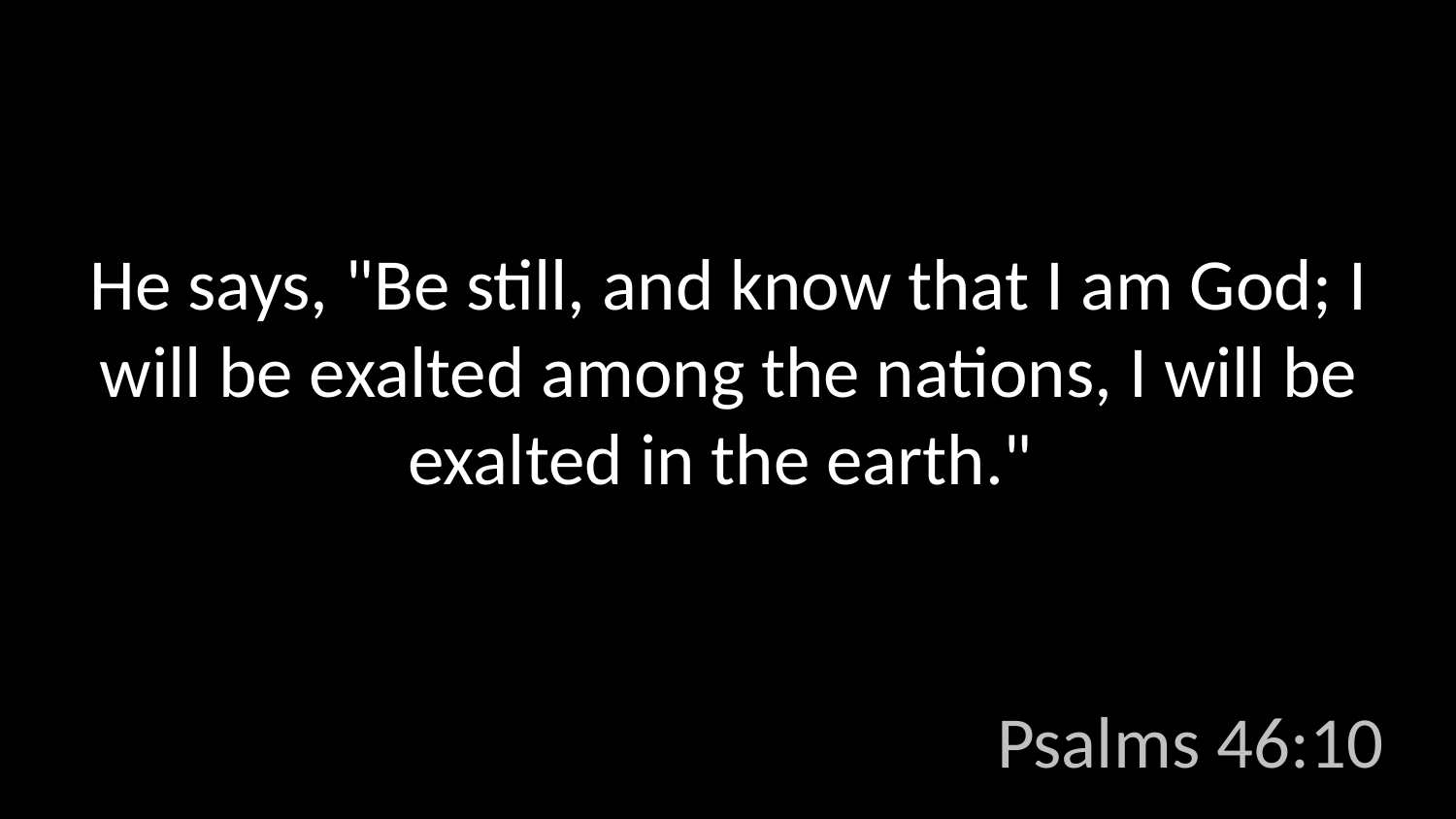

He says, "Be still, and know that I am God; I will be exalted among the nations, I will be exalted in the earth."
Psalms 46:10